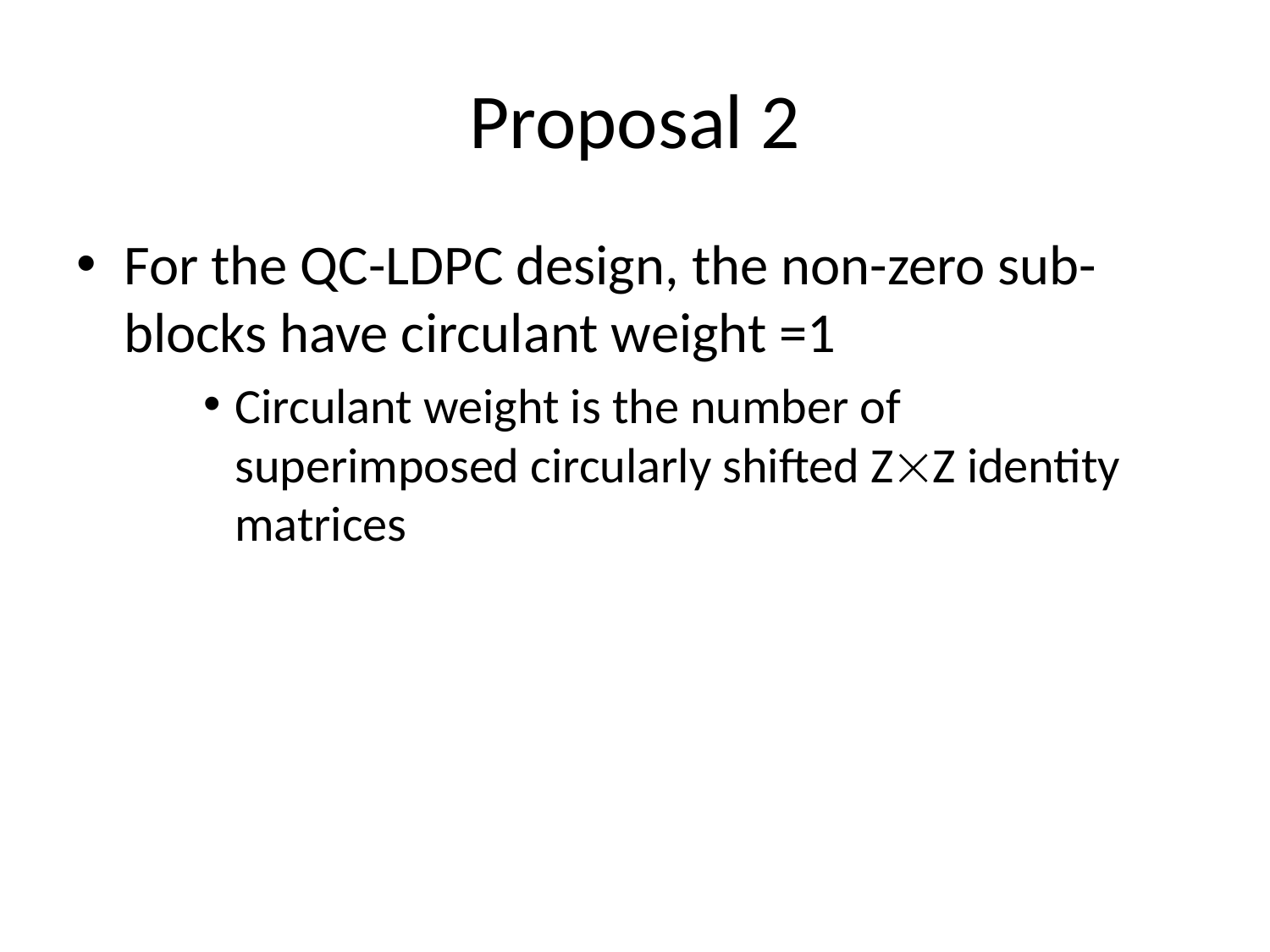

# Proposal 2
For the QC-LDPC design, the non-zero sub-blocks have circulant weight =1
Circulant weight is the number of superimposed circularly shifted Z×Z identity matrices